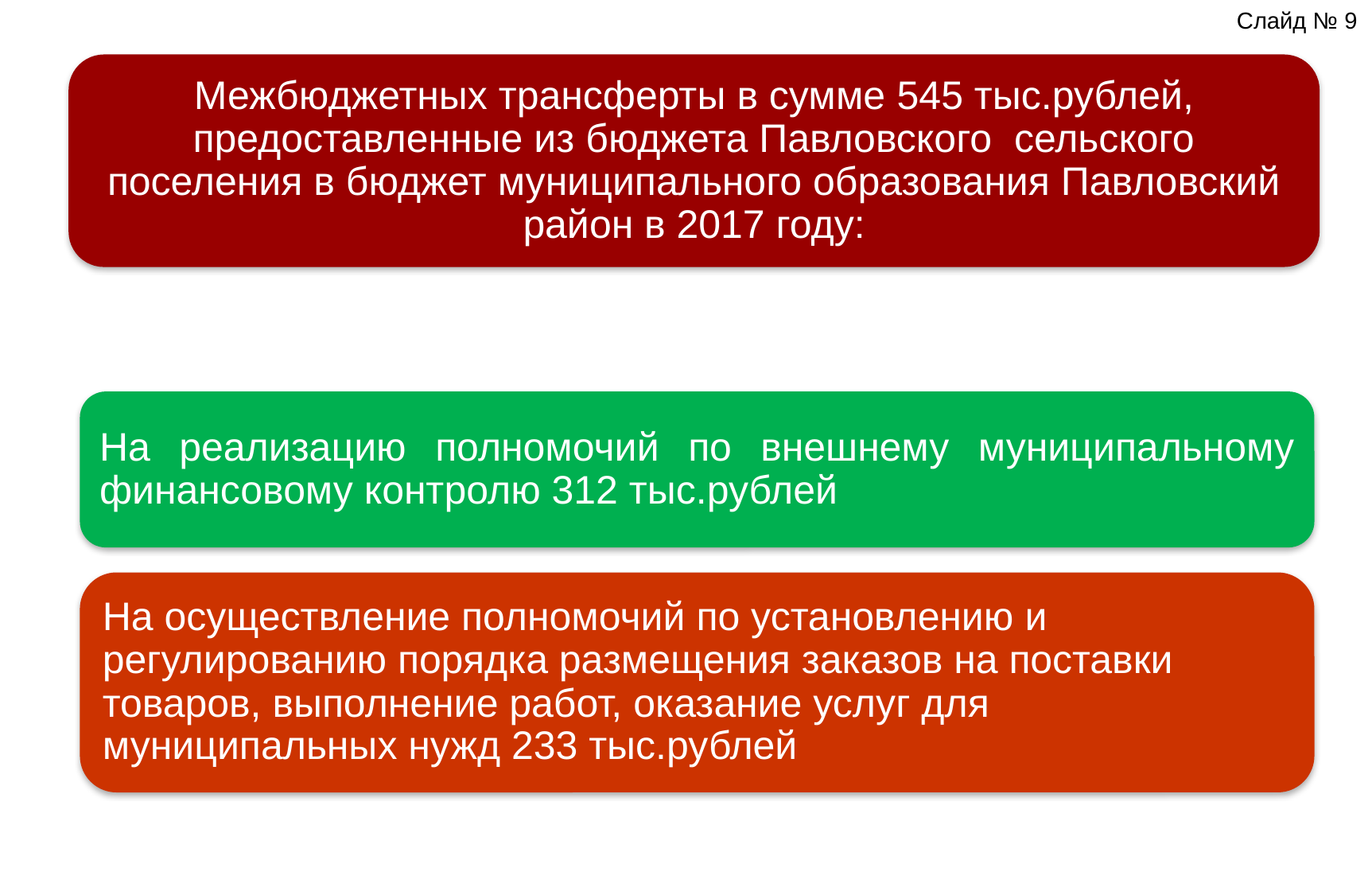

Слайд № 9
Межбюджетных трансферты в сумме 545 тыс.рублей, предоставленные из бюджета Павловского  сельского поселения в бюджет муниципального образования Павловский район в 2017 году:
На осуществление полномочий по установлению и регулированию порядка размещения заказов на поставки товаров, выполнение работ, оказание услуг для муниципальных нужд 233 тыс.рублей
На реализацию полномочий по внешнему муниципальному финансовому контролю 312 тыс.рублей